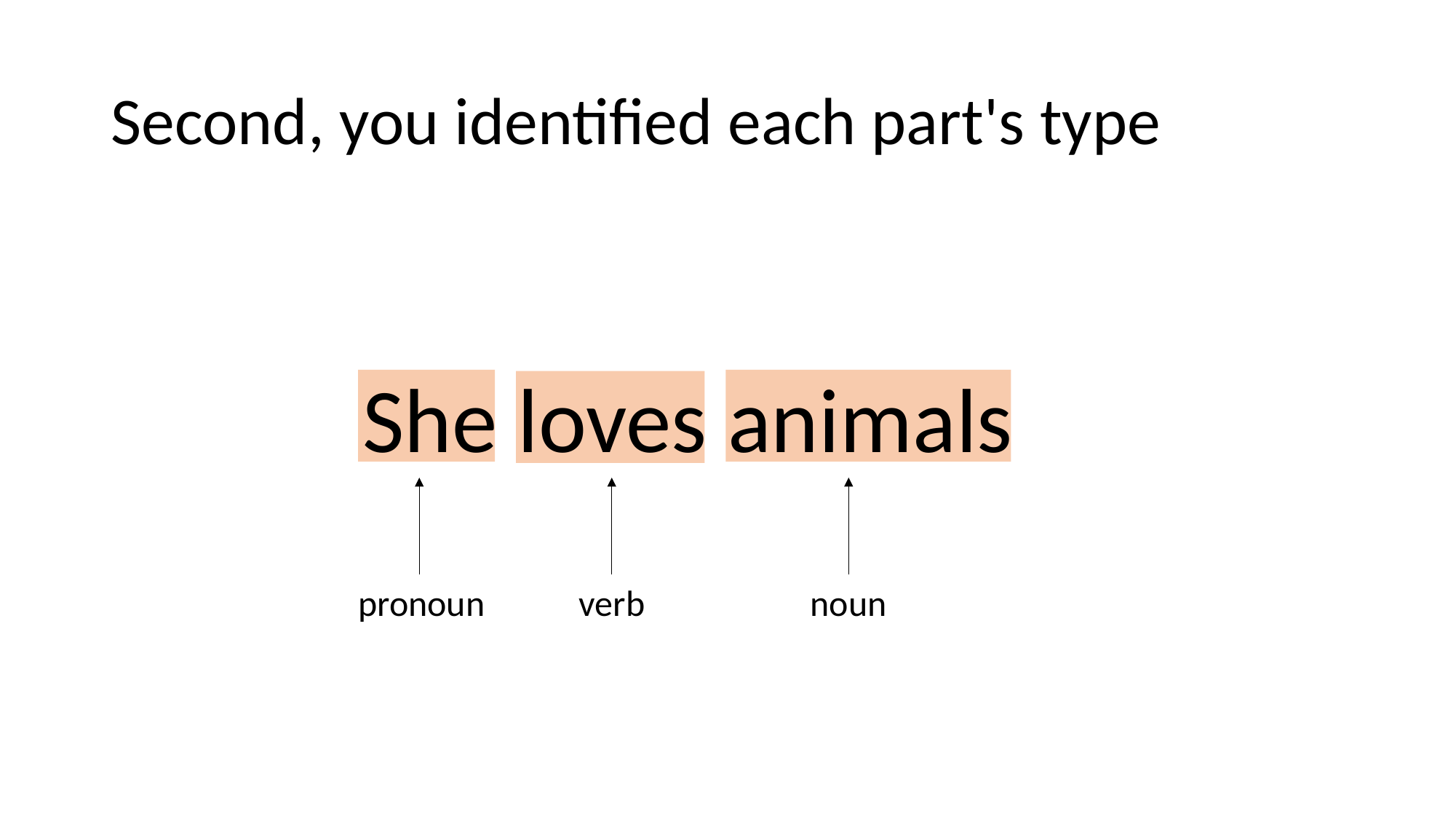

# Second, you identified each part's type
She loves animals

pronoun
verb
noun